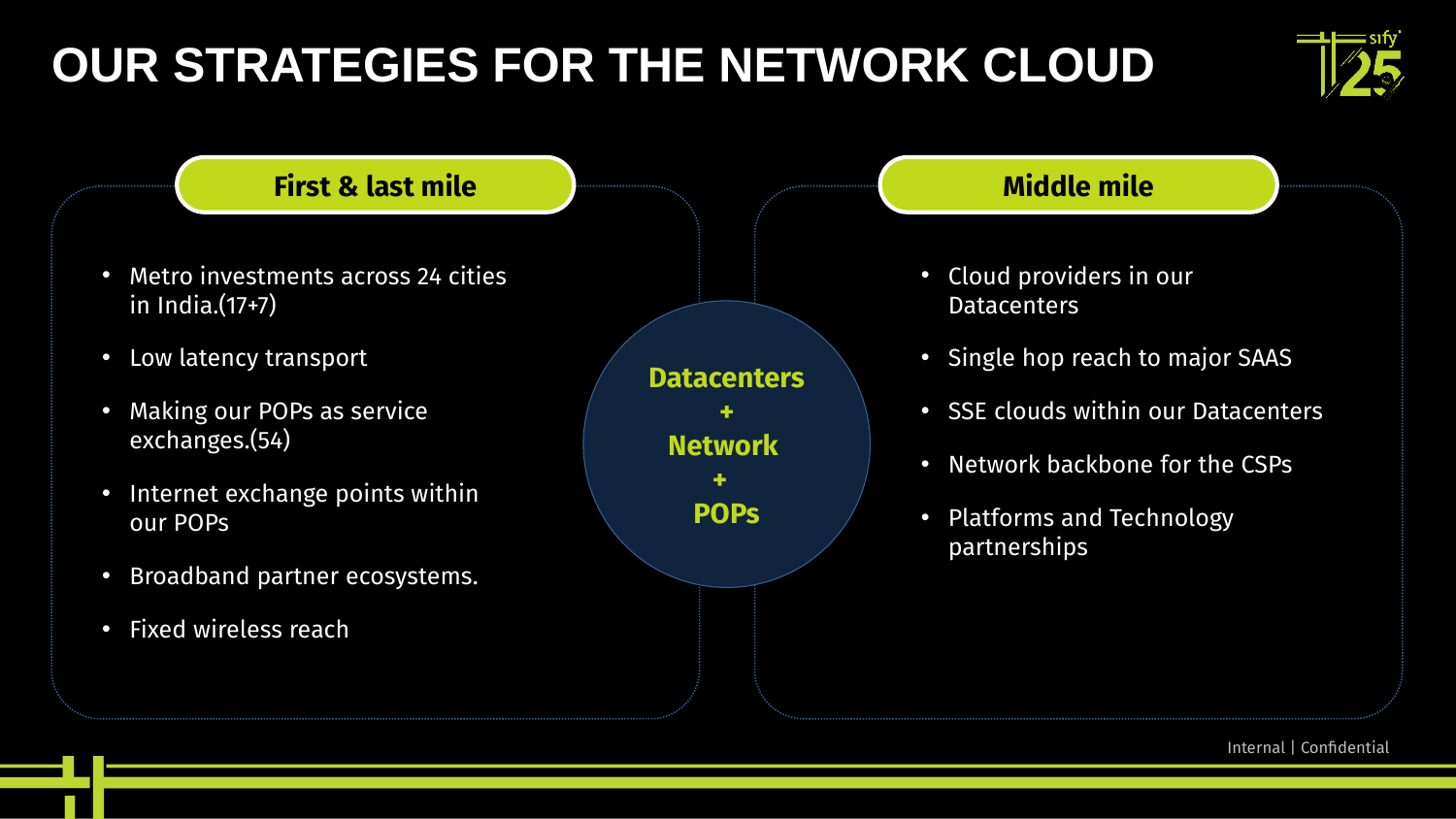

# Our strategies for the network cloud
First & last mile
Middle mile

Metro investments across 24 cities in India.(17+7)
Low latency transport
Making our POPs as service exchanges.(54)
Internet exchange points within our POPs
Broadband partner ecosystems.
Fixed wireless reach
Cloud providers in our Datacenters
Single hop reach to major SAAS
SSE clouds within our Datacenters
Network backbone for the CSPs
Platforms and Technology partnerships
Datacenters +
Network
+
POPs